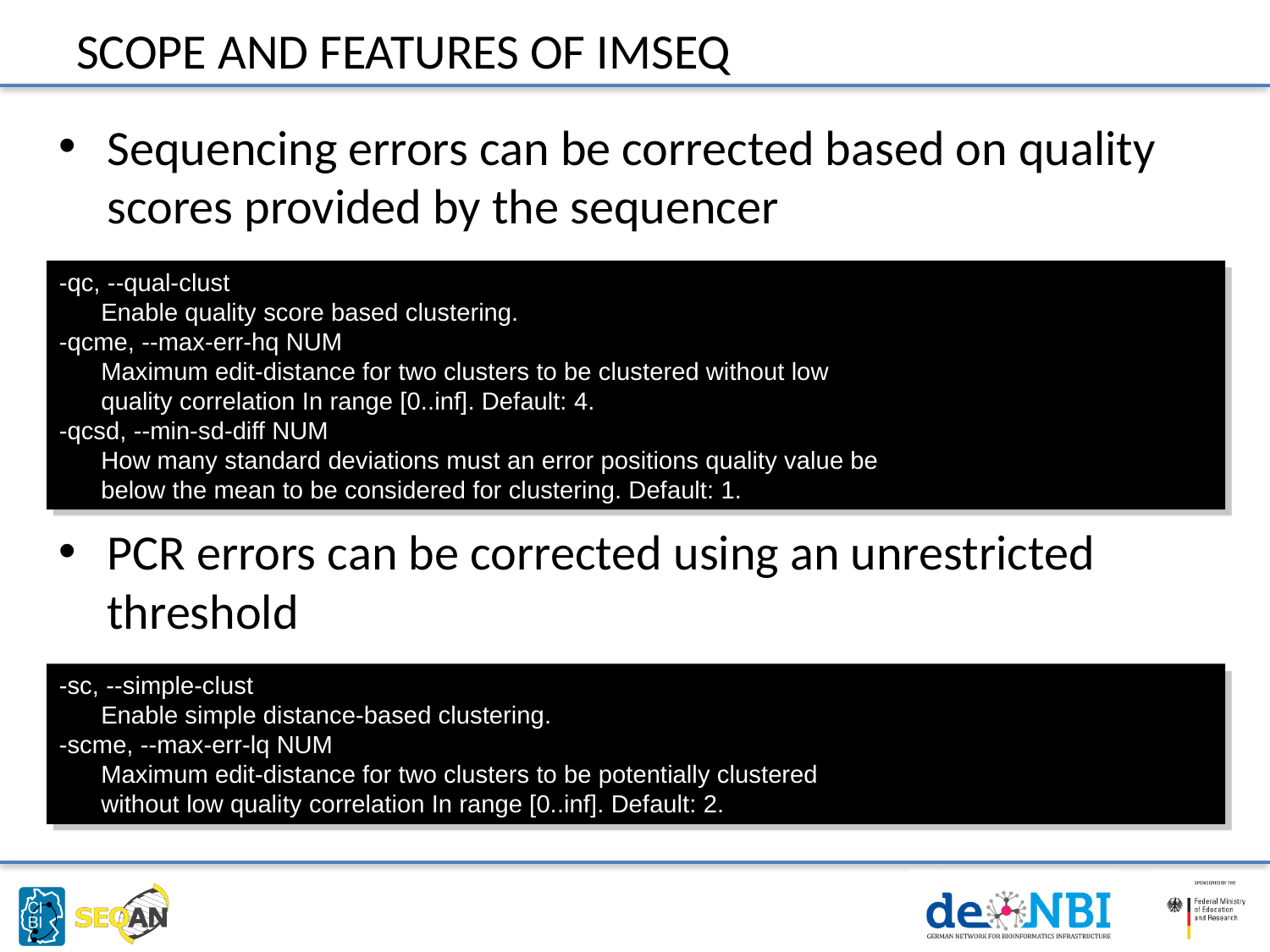

# Scope and Features of IMSEQ
Sequencing errors can be corrected based on quality scores provided by the sequencer

PCR errors can be corrected using an unrestricted threshold
-qc, --qual-clust
      Enable quality score based clustering.
-qcme, --max-err-hq NUM
      Maximum edit-distance for two clusters to be clustered without low
      quality correlation In range [0..inf]. Default: 4.
-qcsd, --min-sd-diff NUM
      How many standard deviations must an error positions quality value be
      below the mean to be considered for clustering. Default: 1.
-sc, --simple-clust
      Enable simple distance-based clustering.
-scme, --max-err-lq NUM
      Maximum edit-distance for two clusters to be potentially clustered
      without low quality correlation In range [0..inf]. Default: 2.